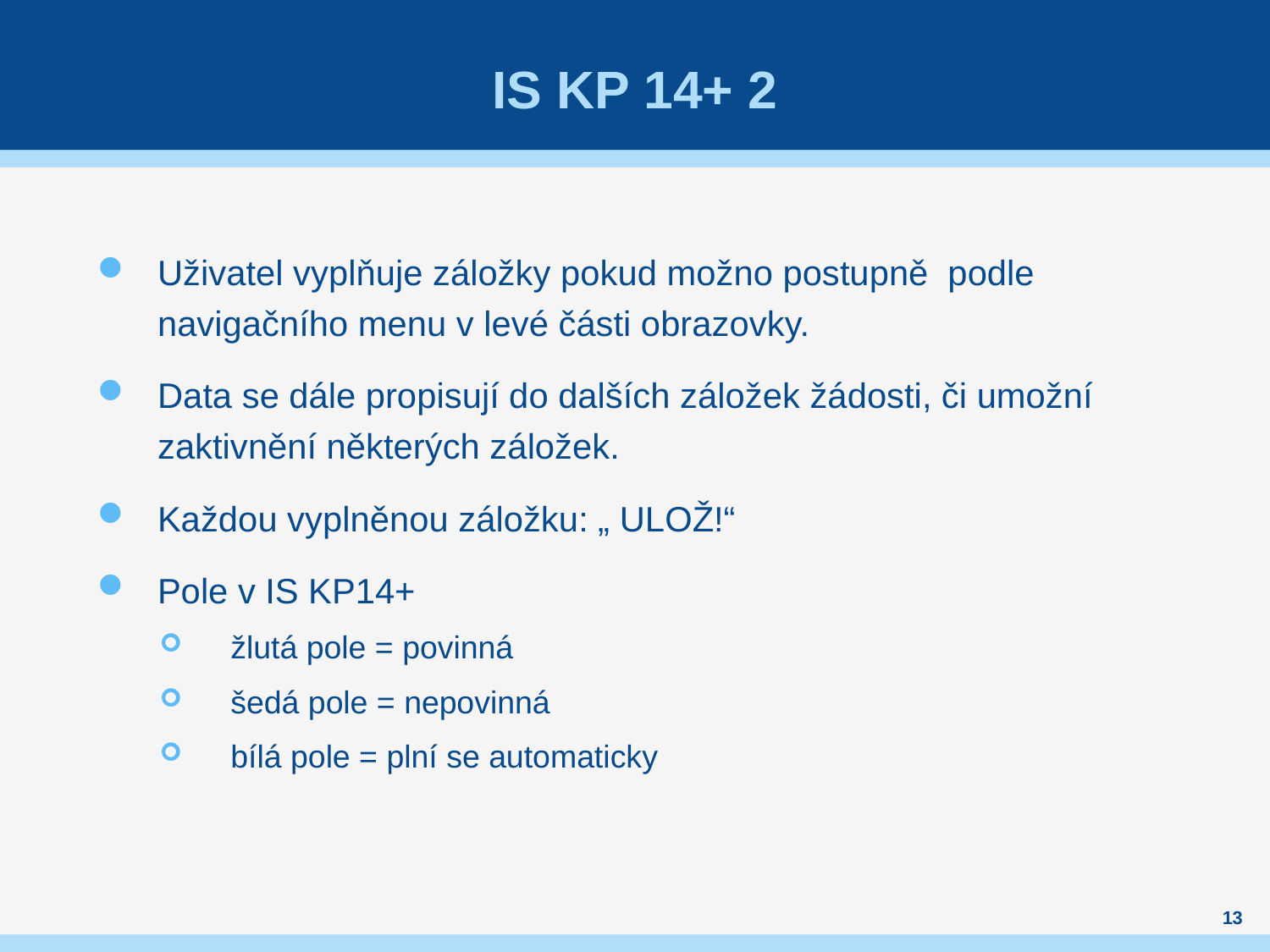

# Is kp 14+ 2
Uživatel vyplňuje záložky pokud možno postupně  podle navigačního menu v levé části obrazovky.
Data se dále propisují do dalších záložek žádosti, či umožní zaktivnění některých záložek.
Každou vyplněnou záložku: „ ULOŽ!“
Pole v IS KP14+
 žlutá pole = povinná
 šedá pole = nepovinná
 bílá pole = plní se automaticky

13